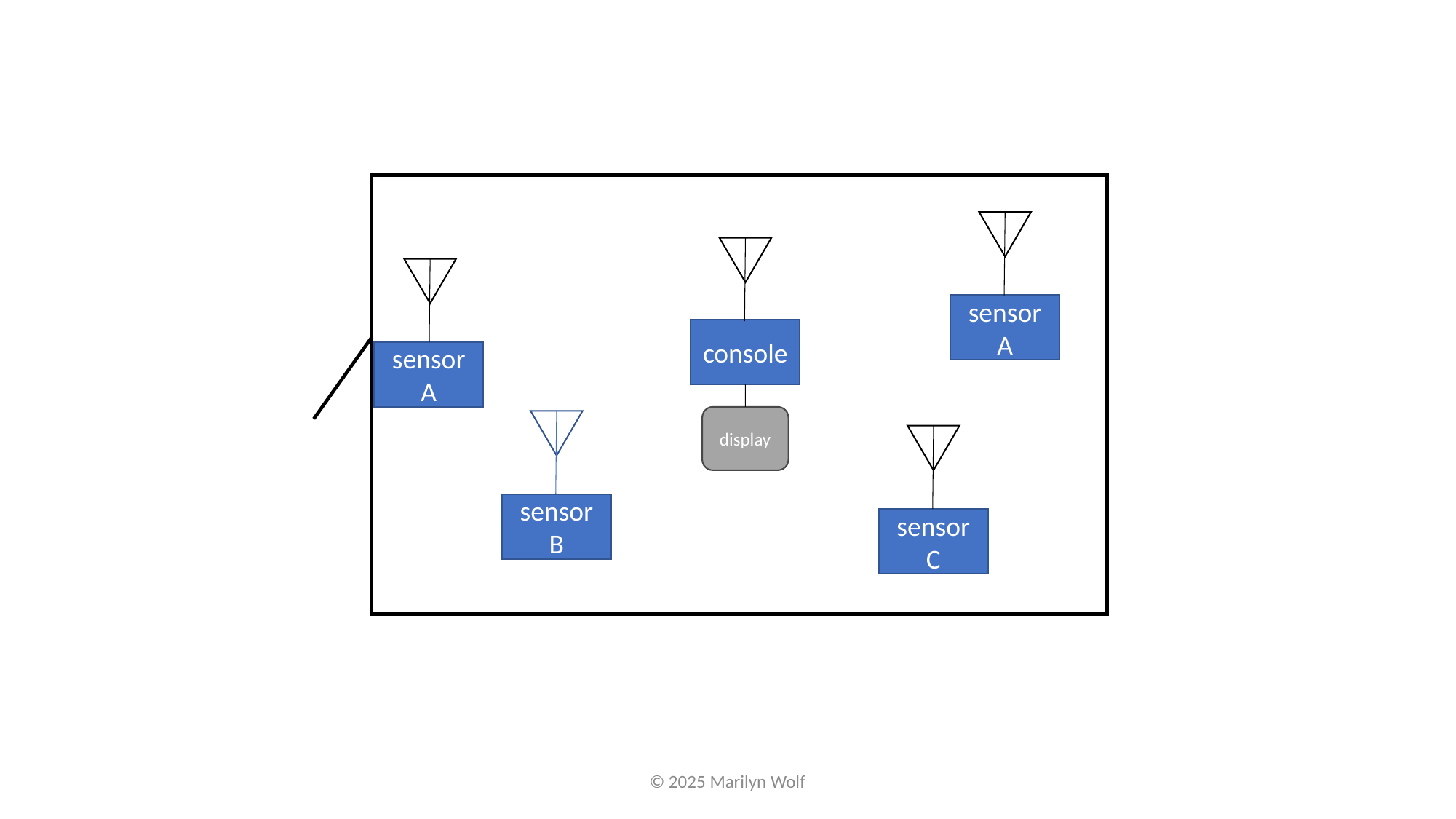

sensor A
console
sensor A
display

sensor B
sensor C
© 2025 Marilyn Wolf